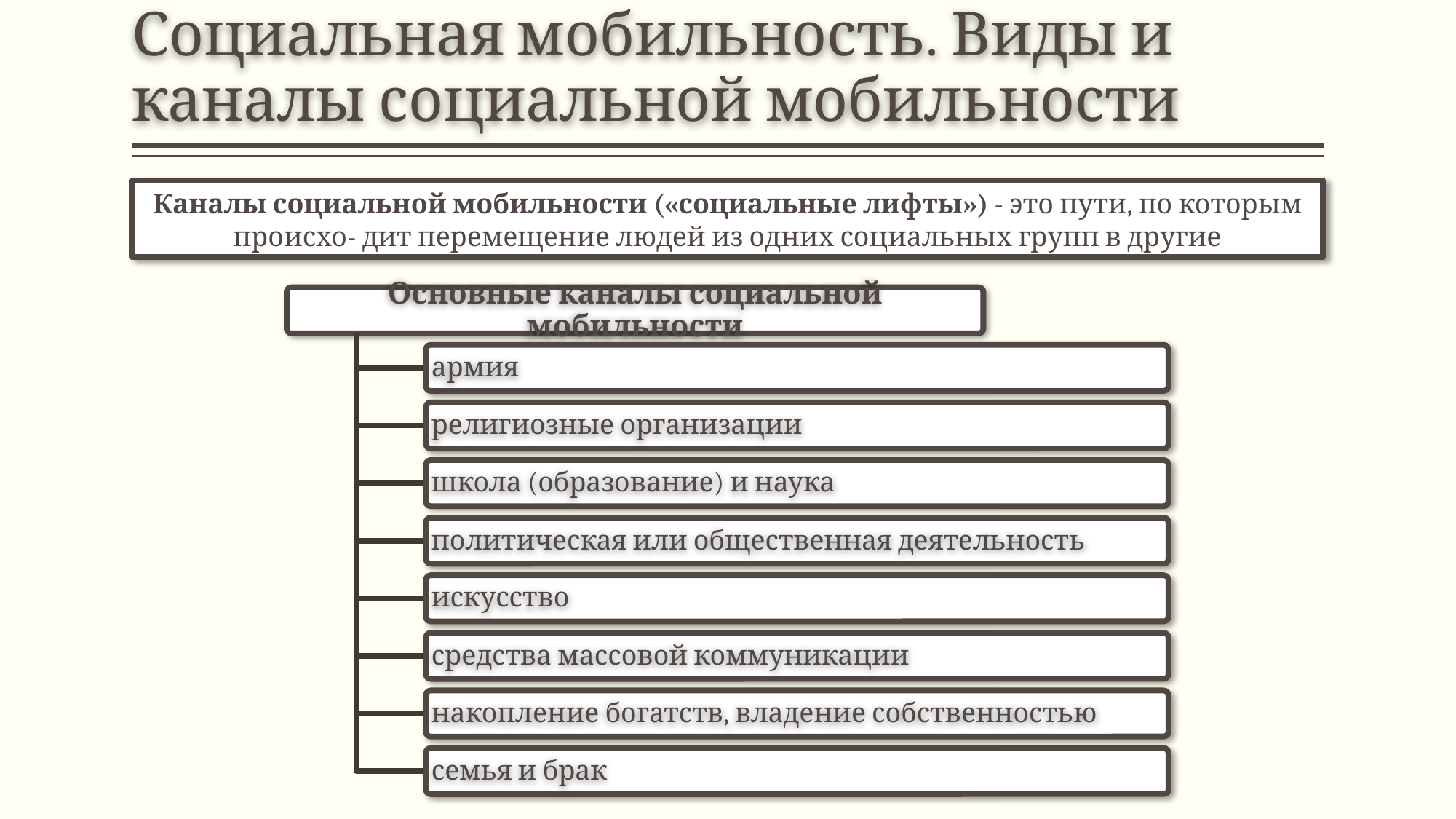

# Социальная мобильность. Виды и каналы социальной мобильности
Каналы социальной мобильности («социальные лифты») - это пути, по которым происхо- дит перемещение людей из одних социальных групп в другие

Основные каналы социальной мобильности

армия

религиозные организации

школа (образование) и наука

политическая или общественная деятельность

искусство

средства массовой коммуникации

накопление богатств, владение собственностью

семья и брак